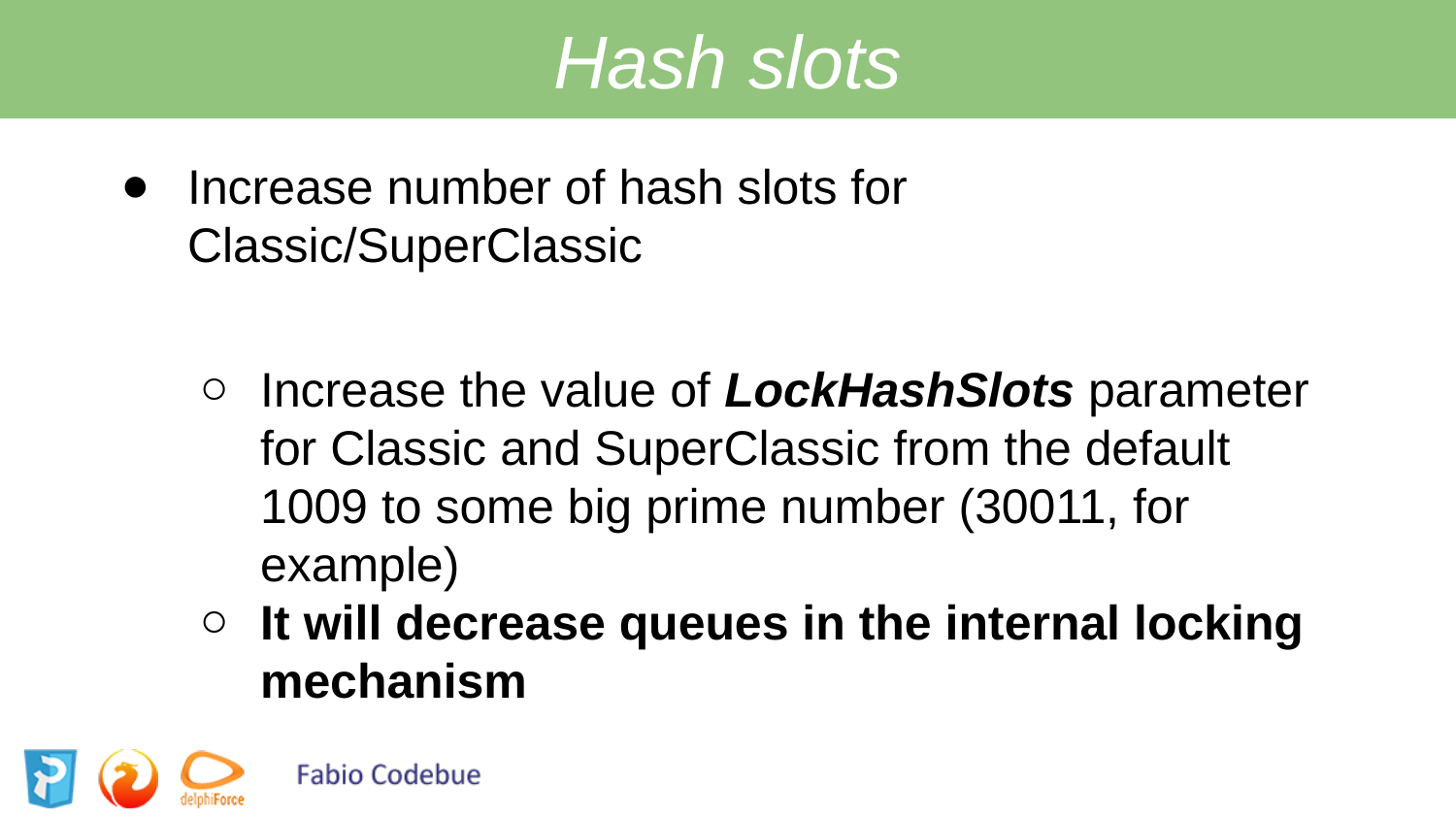

Hash slots
Increase number of hash slots for Classic/SuperClassic

Increase the value of LockHashSlots parameter for Classic and SuperClassic from the default 1009 to some big prime number (30011, for example)
It will decrease queues in the internal locking mechanism